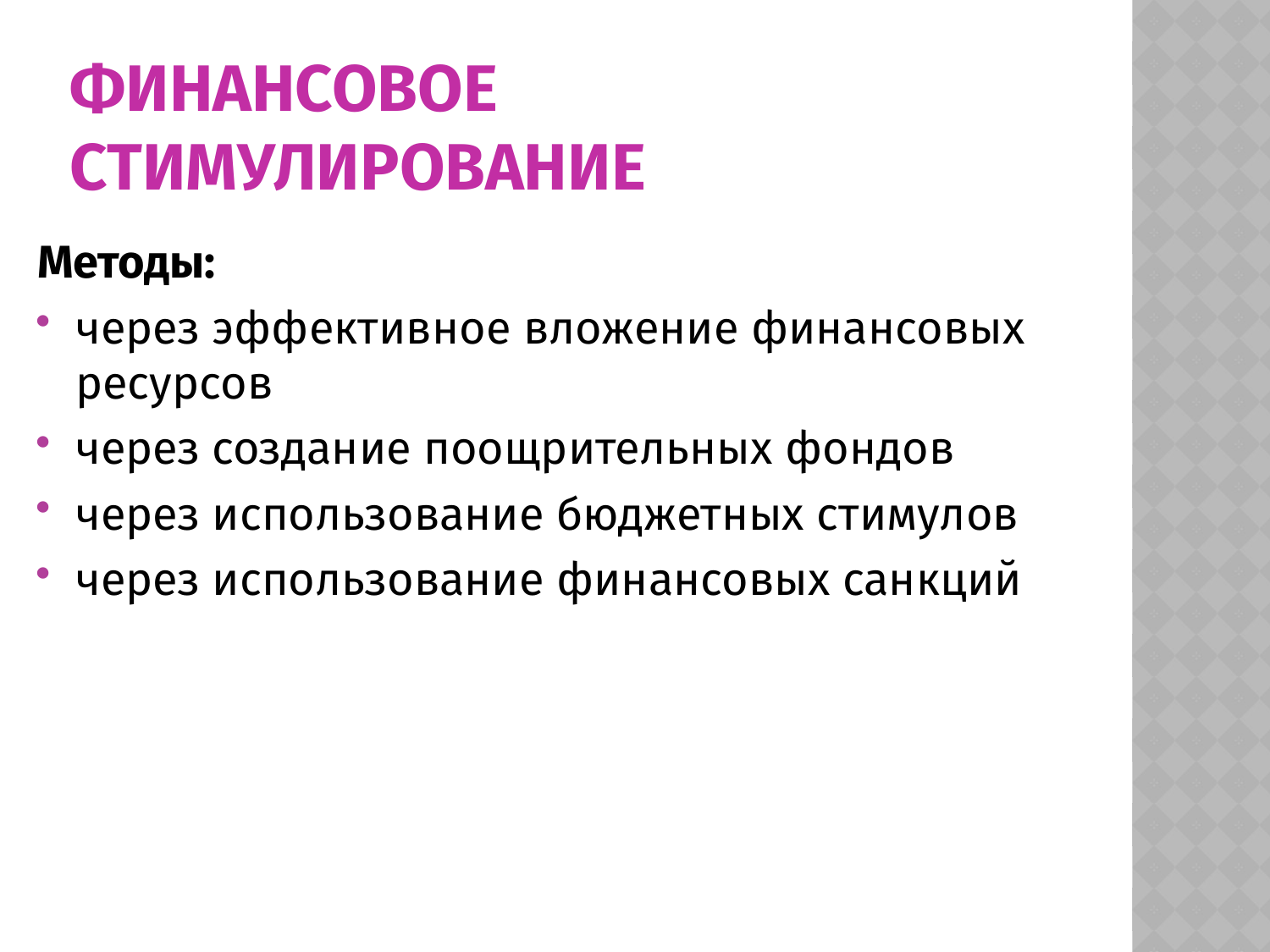

# Финансовое стимулирование
Методы:
через эффективное вложение финансовых ресурсов
через создание поощрительных фондов
через использование бюджетных стимулов
через использование финансовых санкций